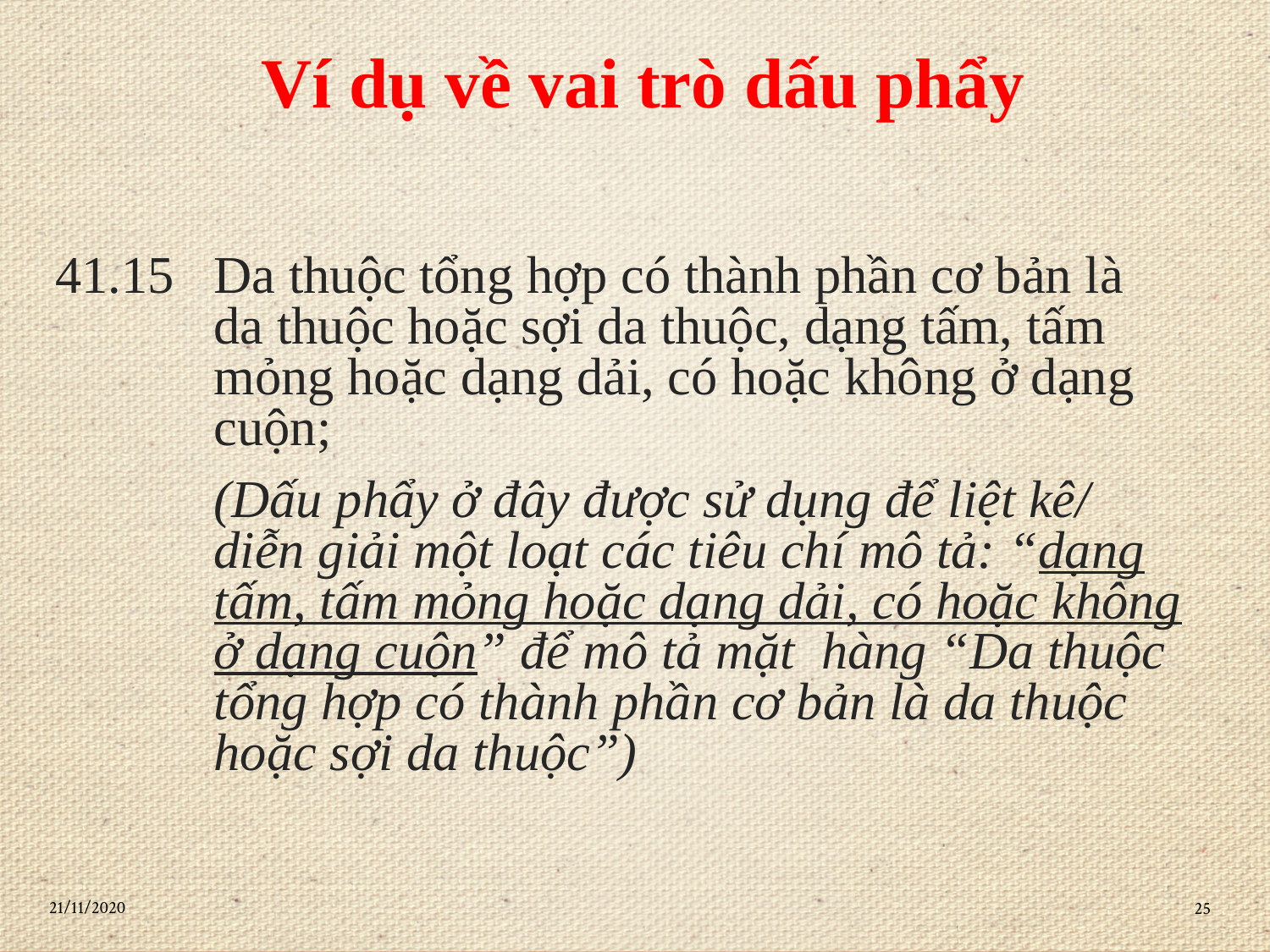

# Ví dụ về vai trò dấu phẩy

41.15 	Da thuộc tổng hợp có thành phần cơ bản là da thuộc hoặc sợi da thuộc, dạng tấm, tấm mỏng hoặc dạng dải, có hoặc không ở dạng cuộn;
	(Dấu phẩy ở đây được sử dụng để liệt kê/ diễn giải một loạt các tiêu chí mô tả: “dạng tấm, tấm mỏng hoặc dạng dải, có hoặc không ở dạng cuộn” để mô tả mặt  hàng “Da thuộc tổng hợp có thành phần cơ bản là da thuộc hoặc sợi da thuộc”)
21/11/2020
25